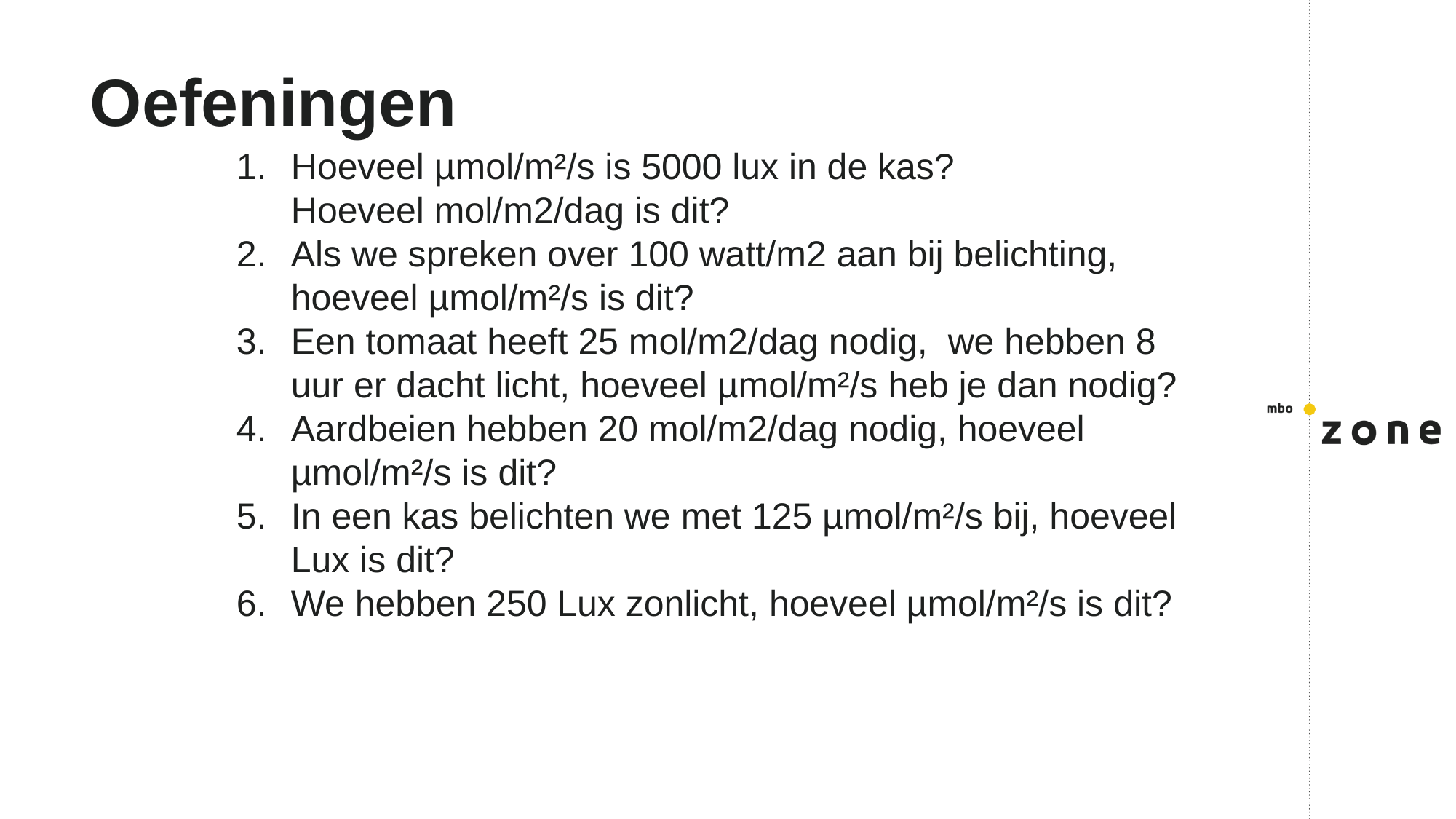

# Oefeningen
Hoeveel µmol/m²/s is 5000 lux in de kas?
Hoeveel mol/m2/dag is dit?
Als we spreken over 100 watt/m2 aan bij belichting, hoeveel µmol/m²/s is dit?
Een tomaat heeft 25 mol/m2/dag nodig,  we hebben 8 uur er dacht licht, hoeveel µmol/m²/s heb je dan nodig?
Aardbeien hebben 20 mol/m2/dag nodig, hoeveel µmol/m²/s is dit?
In een kas belichten we met 125 µmol/m²/s bij, hoeveel Lux is dit?
We hebben 250 Lux zonlicht, hoeveel µmol/m²/s is dit?